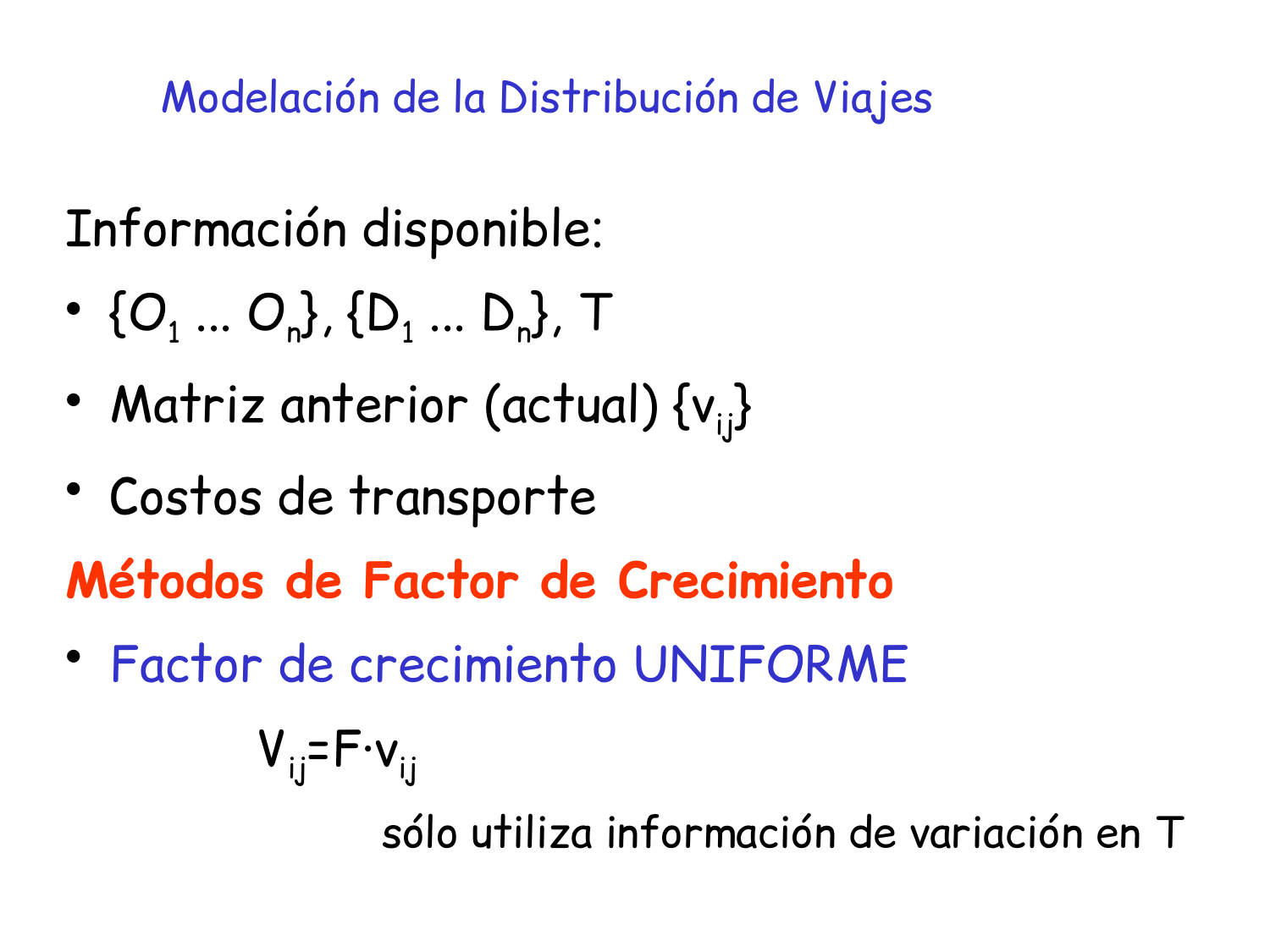

Modelación de la Distribución de Viajes
Información disponible:
 {O1 ... On}, {D1 ... Dn}, T
 Matriz anterior (actual) {vij}
 Costos de transporte
Métodos de Factor de Crecimiento
 Factor de crecimiento UNIFORME
	Vij=F·vij
sólo utiliza información de variación en T